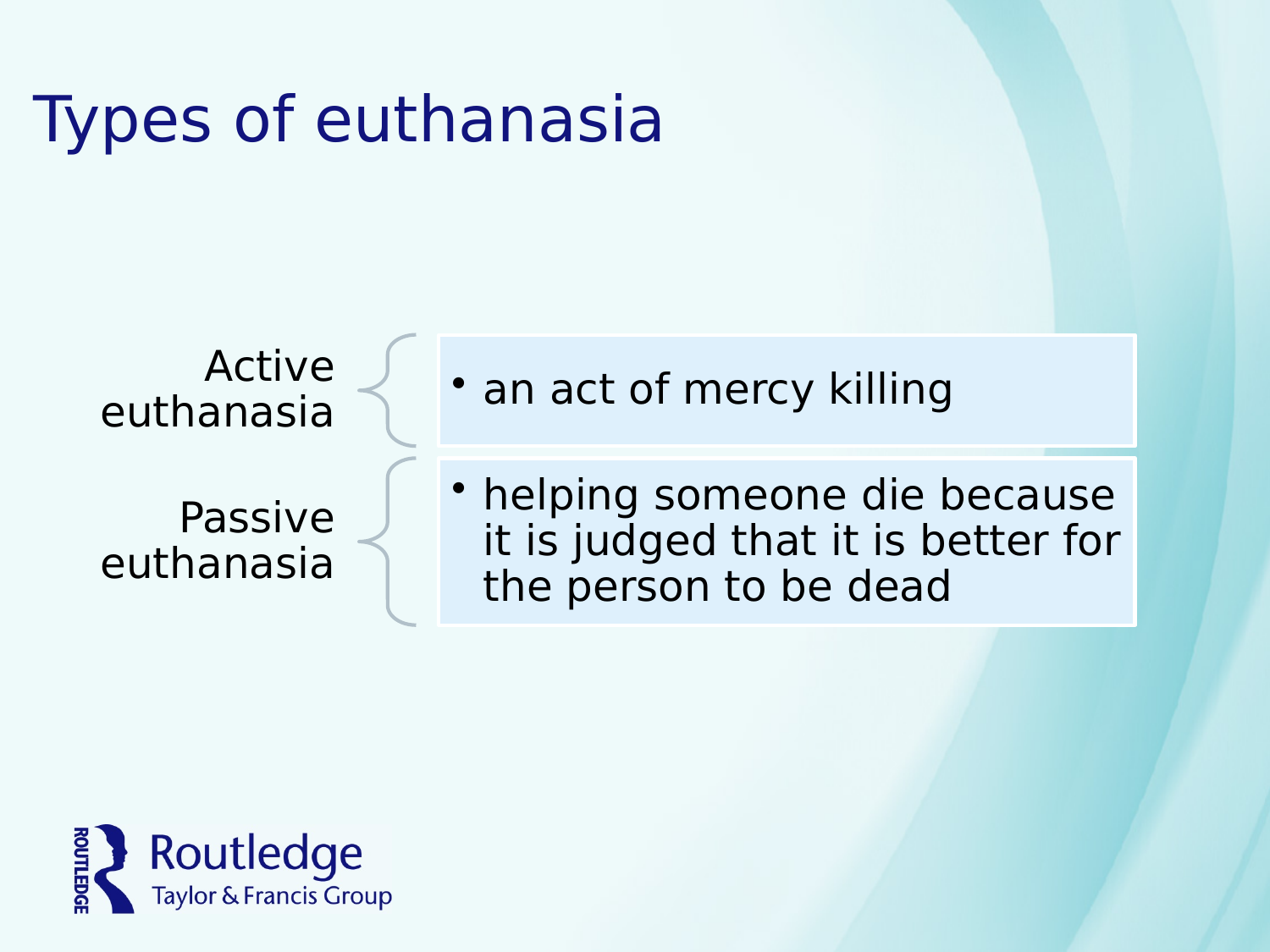

# Types of euthanasia
Active euthanasia
an act of mercy killing
Passive euthanasia
helping someone die because it is judged that it is better for the person to be dead